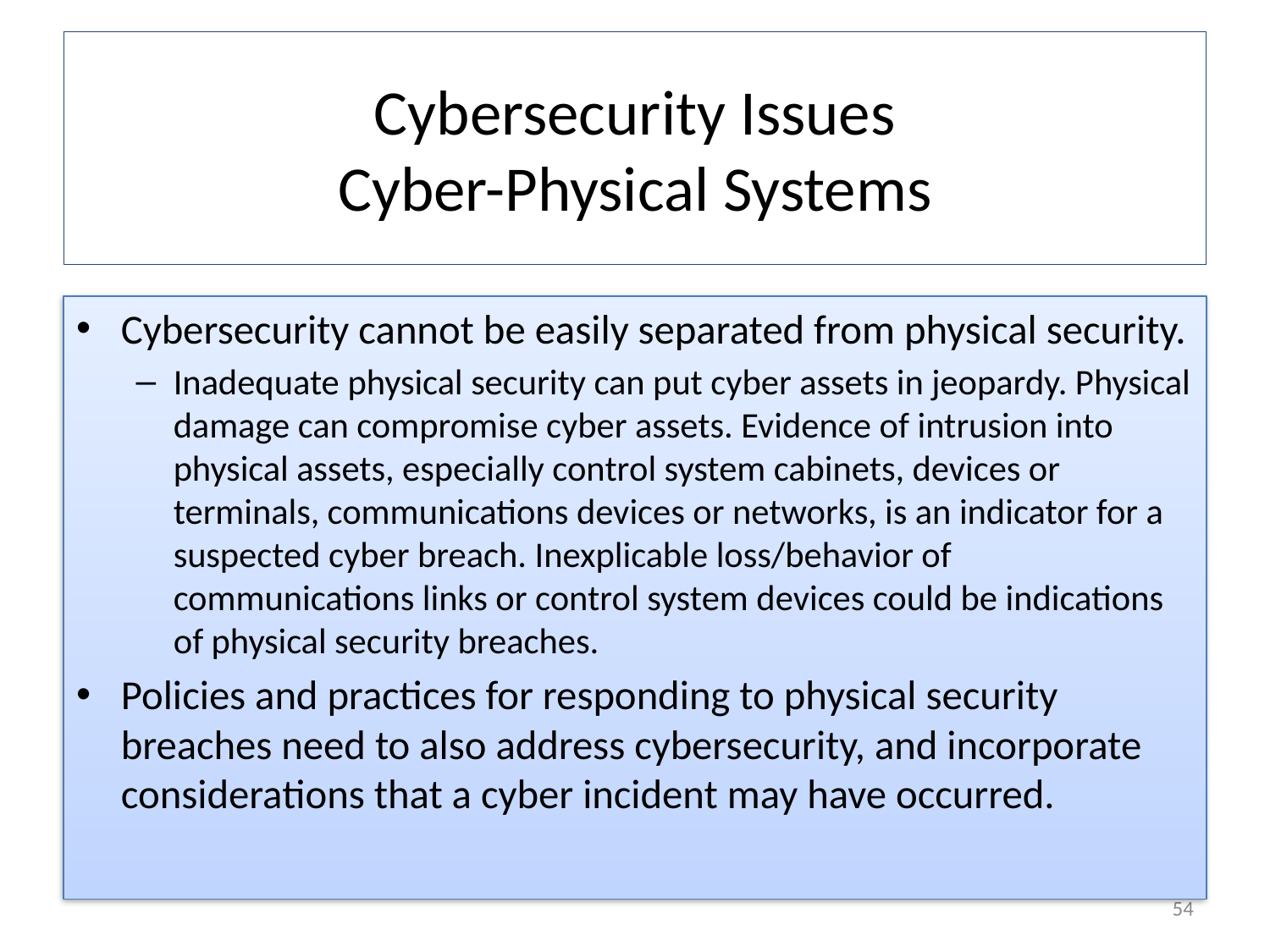

# Cybersecurity Issues Cyber-Physical Systems
Cybersecurity cannot be easily separated from physical security.
Inadequate physical security can put cyber assets in jeopardy. Physical damage can compromise cyber assets. Evidence of intrusion into physical assets, especially control system cabinets, devices or terminals, communications devices or networks, is an indicator for a suspected cyber breach. Inexplicable loss/behavior of communications links or control system devices could be indications of physical security breaches.
Policies and practices for responding to physical security breaches need to also address cybersecurity, and incorporate considerations that a cyber incident may have occurred.

54